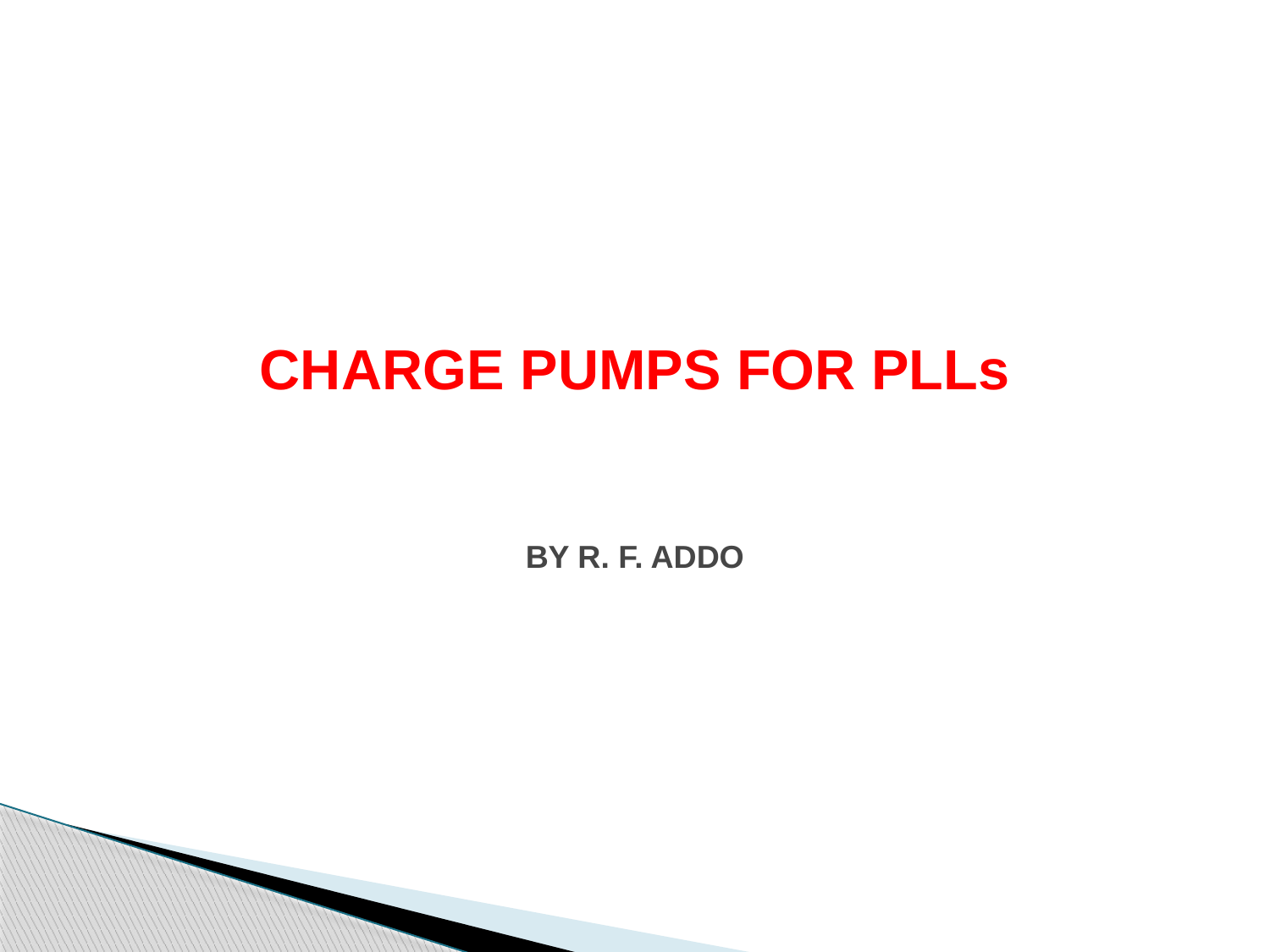

# CHARGE PUMPS FOR PLLs BY R. F. ADDO